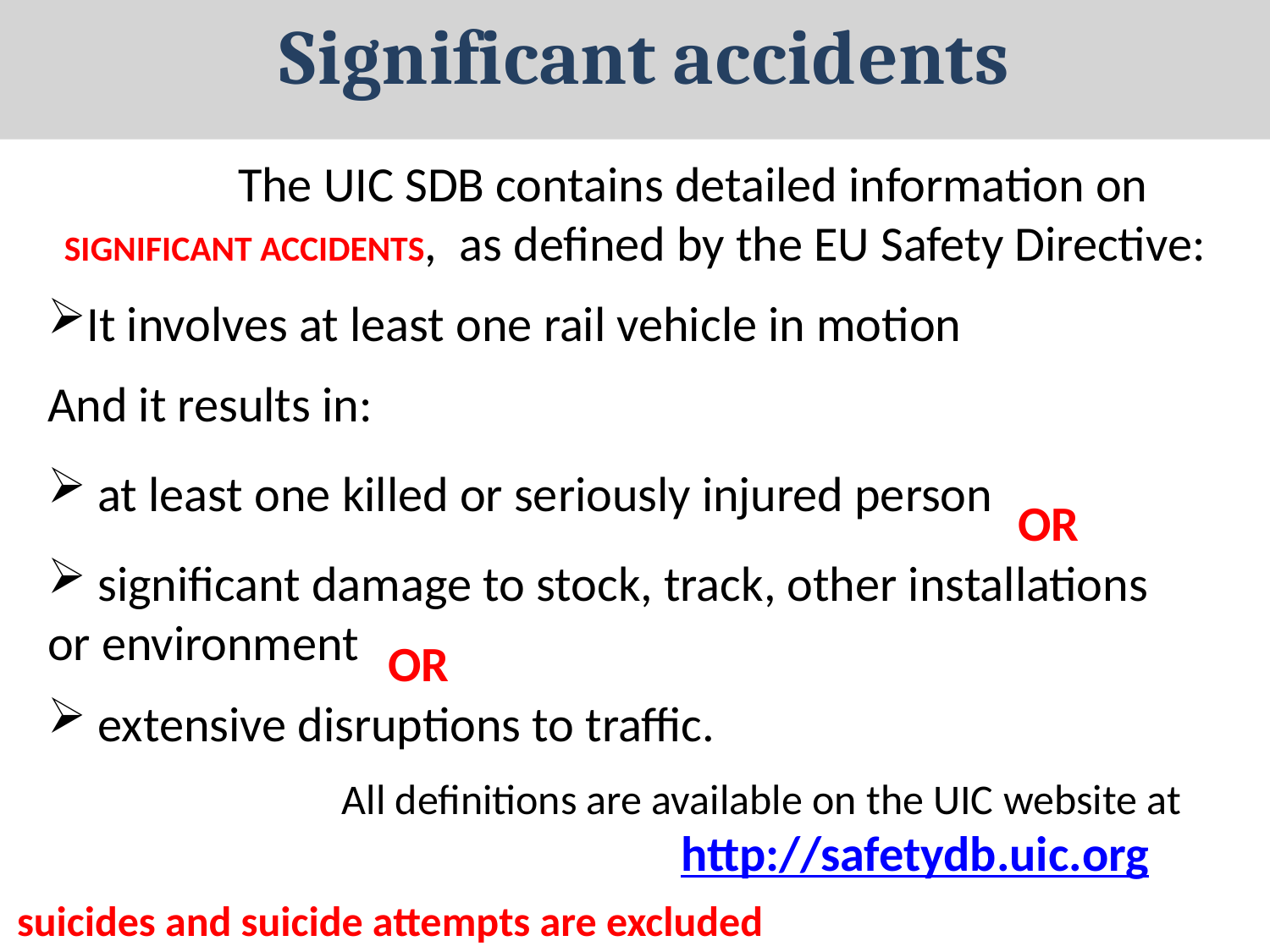

# Significant accidents
	The UIC SDB contains detailed information on
SIGNIFICANT ACCIDENTS,  as defined by the EU Safety Directive:
It involves at least one rail vehicle in motion
And it results in:
 at least one killed or seriously injured person
OR
 significant damage to stock, track, other installations or environment
OR
 extensive disruptions to traffic.
All definitions are available on the UIC website at
http://safetydb.uic.org
suicides and suicide attempts are excluded